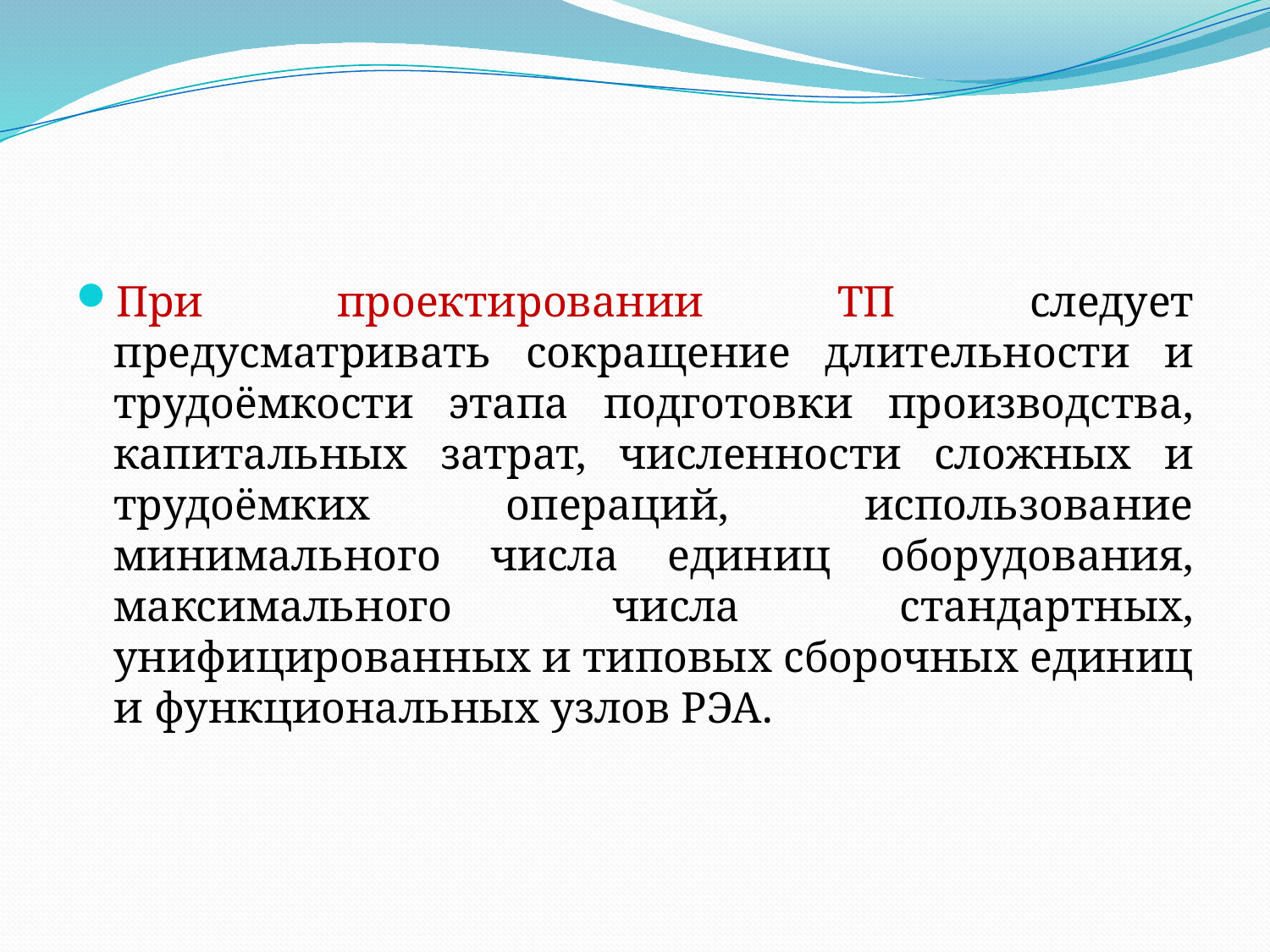

При проектировании ТП следует предусматривать сокращение длительности и трудоёмкости этапа подготовки производства, капитальных затрат, численности сложных и трудоёмких операций, использование минимального числа единиц оборудования, максимального числа стандартных, унифицированных и типовых сборочных единиц и функциональных узлов РЭА.